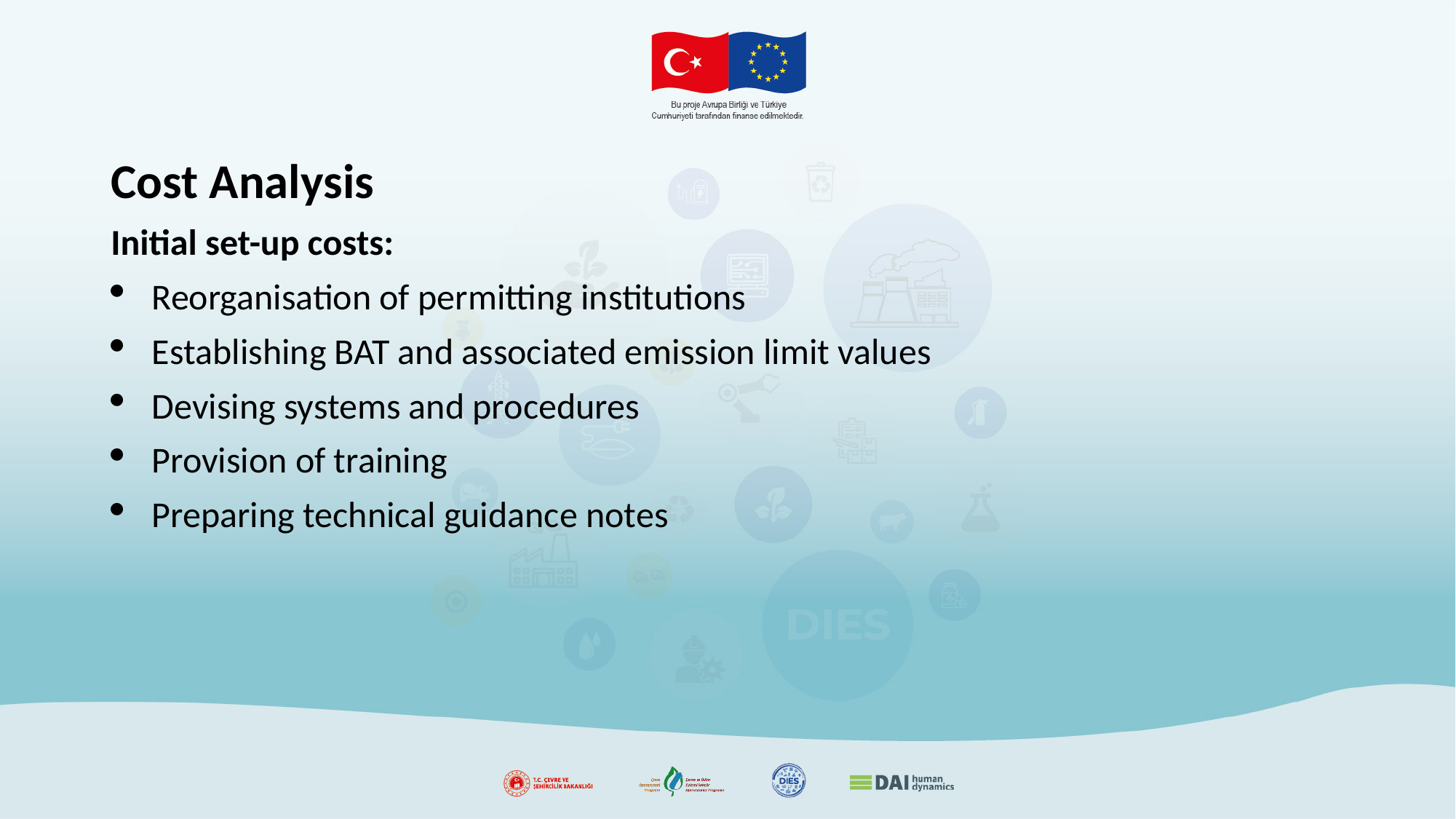

# Cost Analysis
Initial set-up costs:
Reorganisation of permitting institutions
Establishing BAT and associated emission limit values
Devising systems and procedures
Provision of training
Preparing technical guidance notes